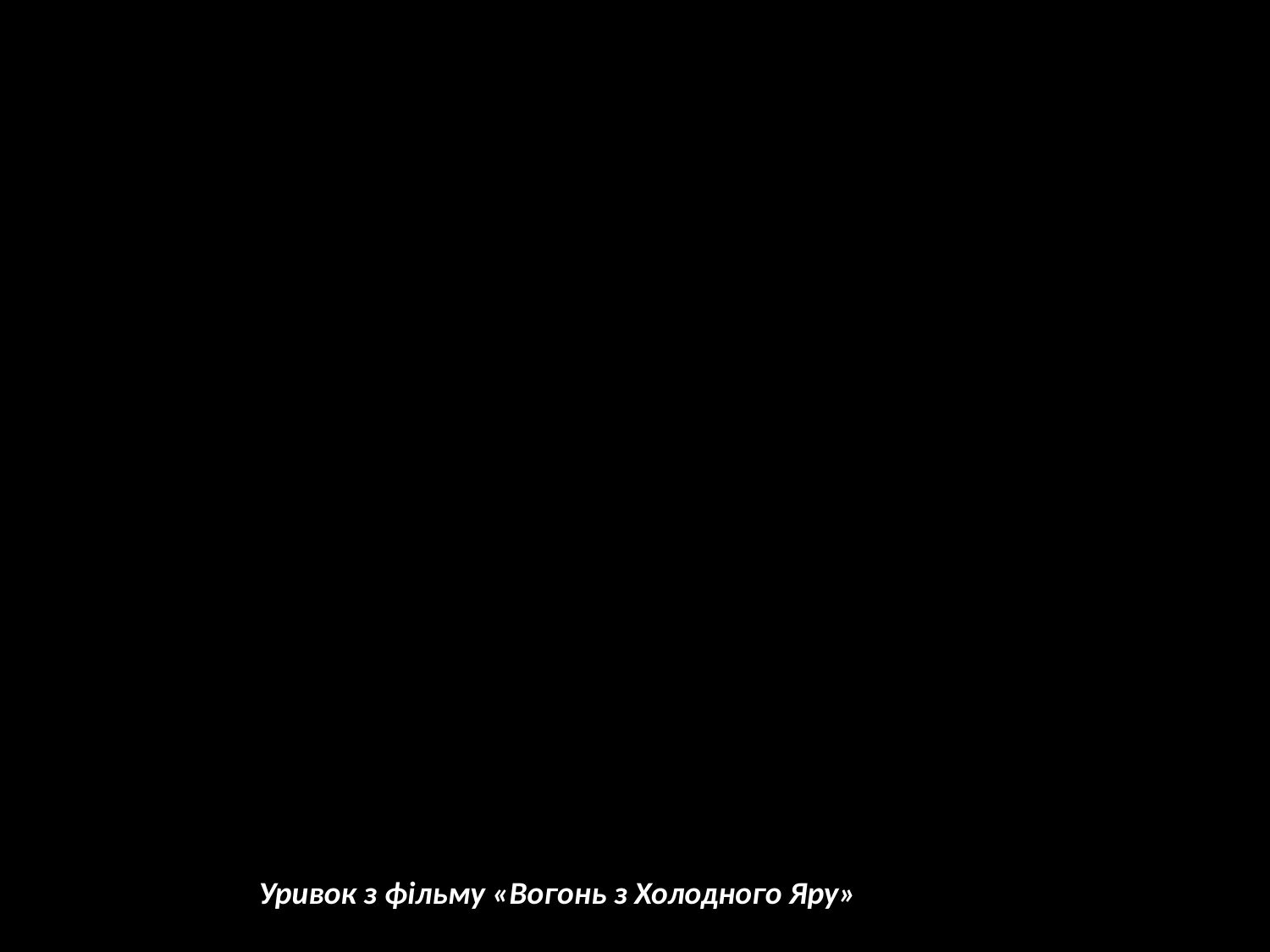

Уривок з фільму «Вогонь з Холодного Яру»